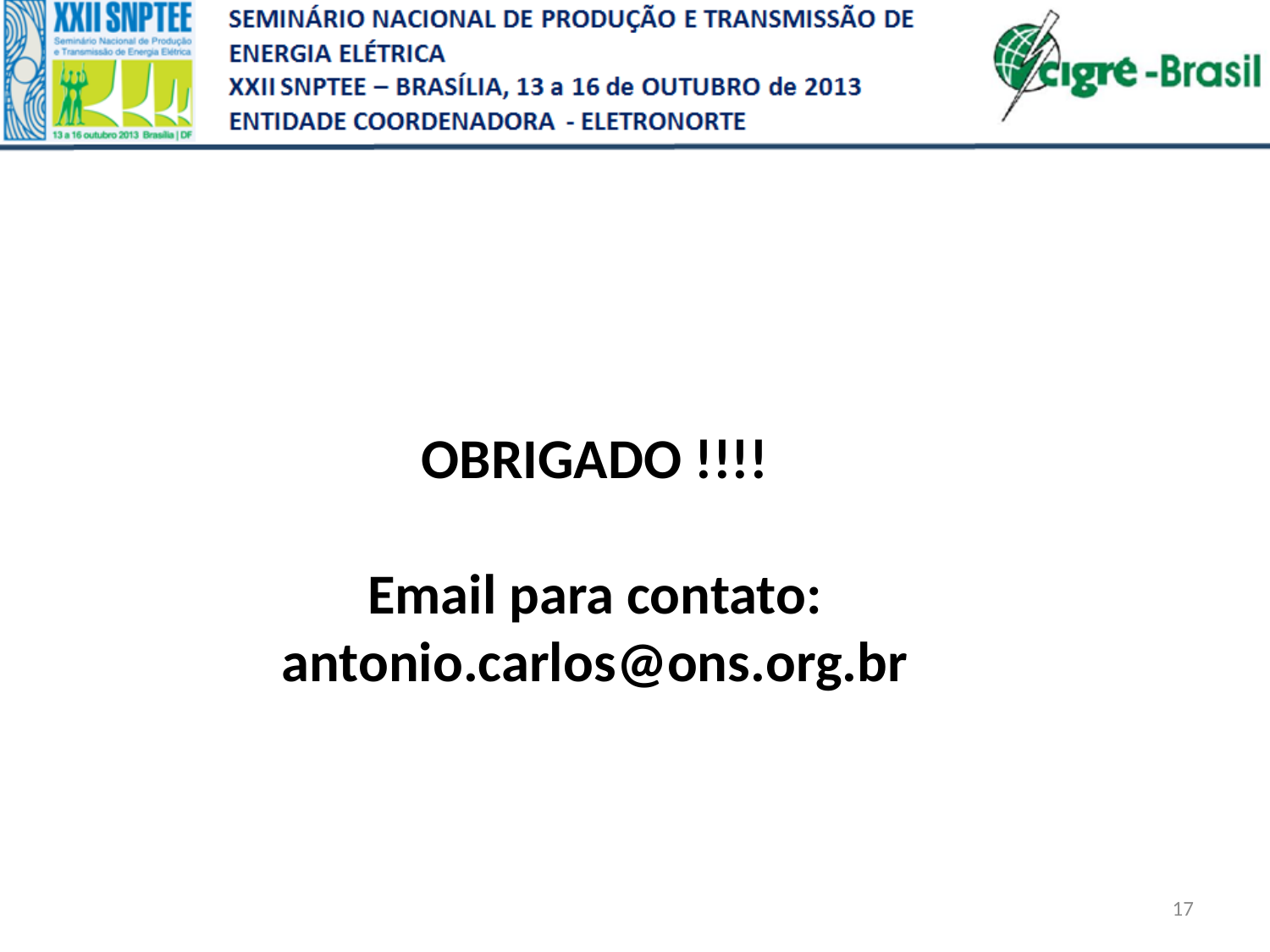

OBRIGADO !!!!

Email para contato: antonio.carlos@ons.org.br
17